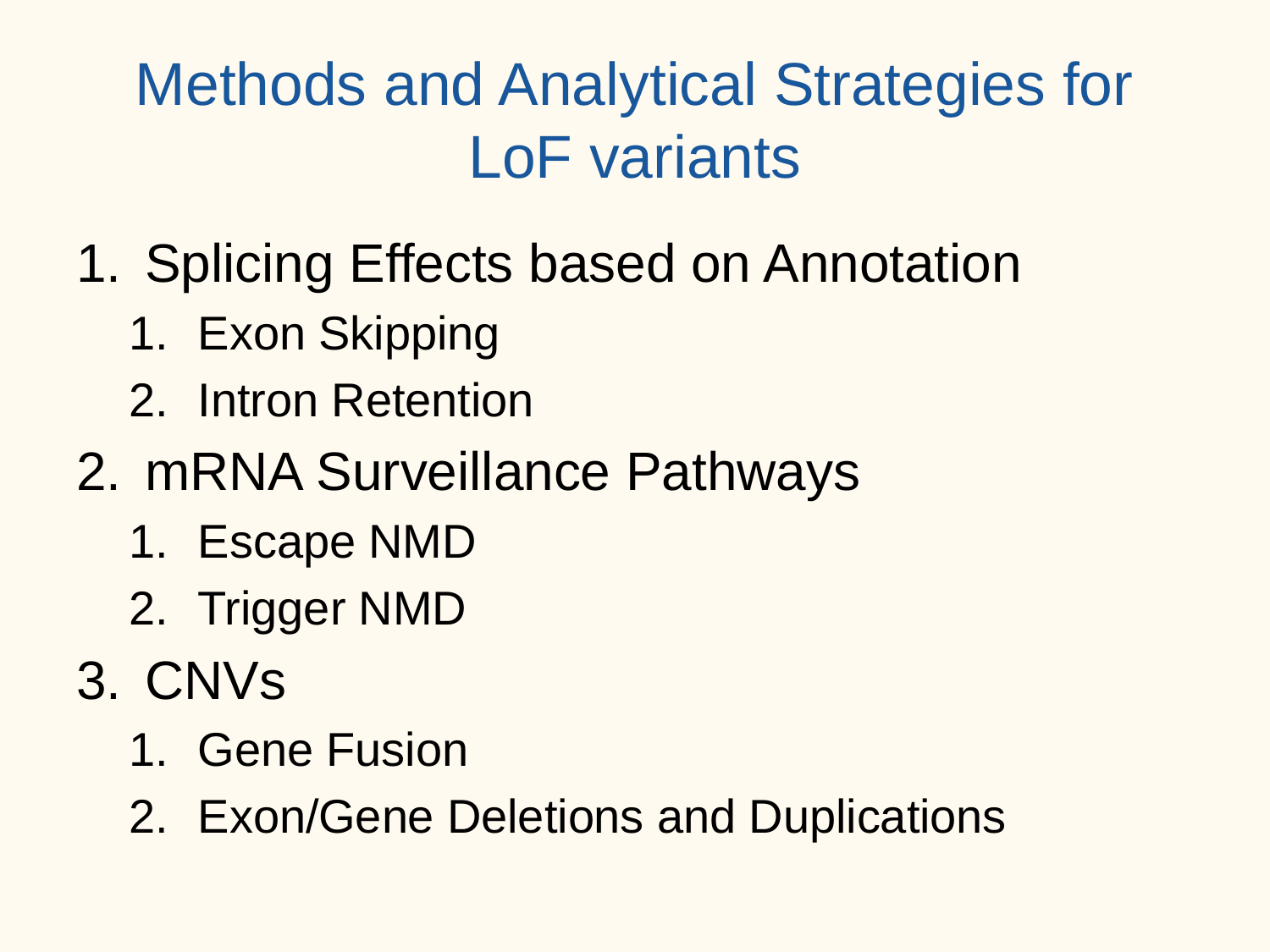

# Methods and Analytical Strategies for LoF variants
Splicing Effects based on Annotation
Exon Skipping
Intron Retention
mRNA Surveillance Pathways
Escape NMD
Trigger NMD
CNVs
Gene Fusion
Exon/Gene Deletions and Duplications